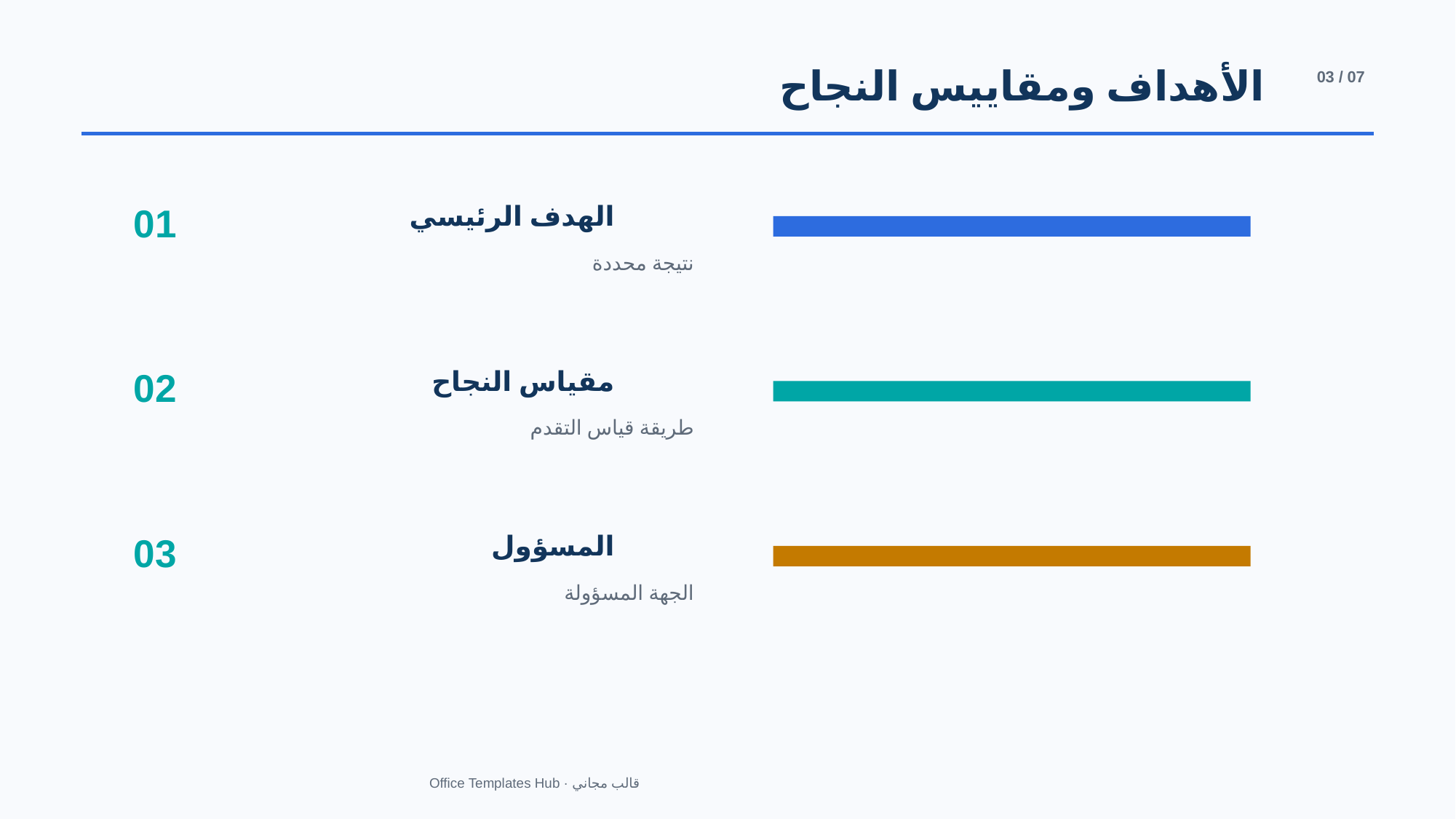

الأهداف ومقاييس النجاح
03 / 07

01
الهدف الرئيسي

نتيجة محددة
02
مقياس النجاح

طريقة قياس التقدم
03
المسؤول

الجهة المسؤولة
Office Templates Hub · قالب مجاني